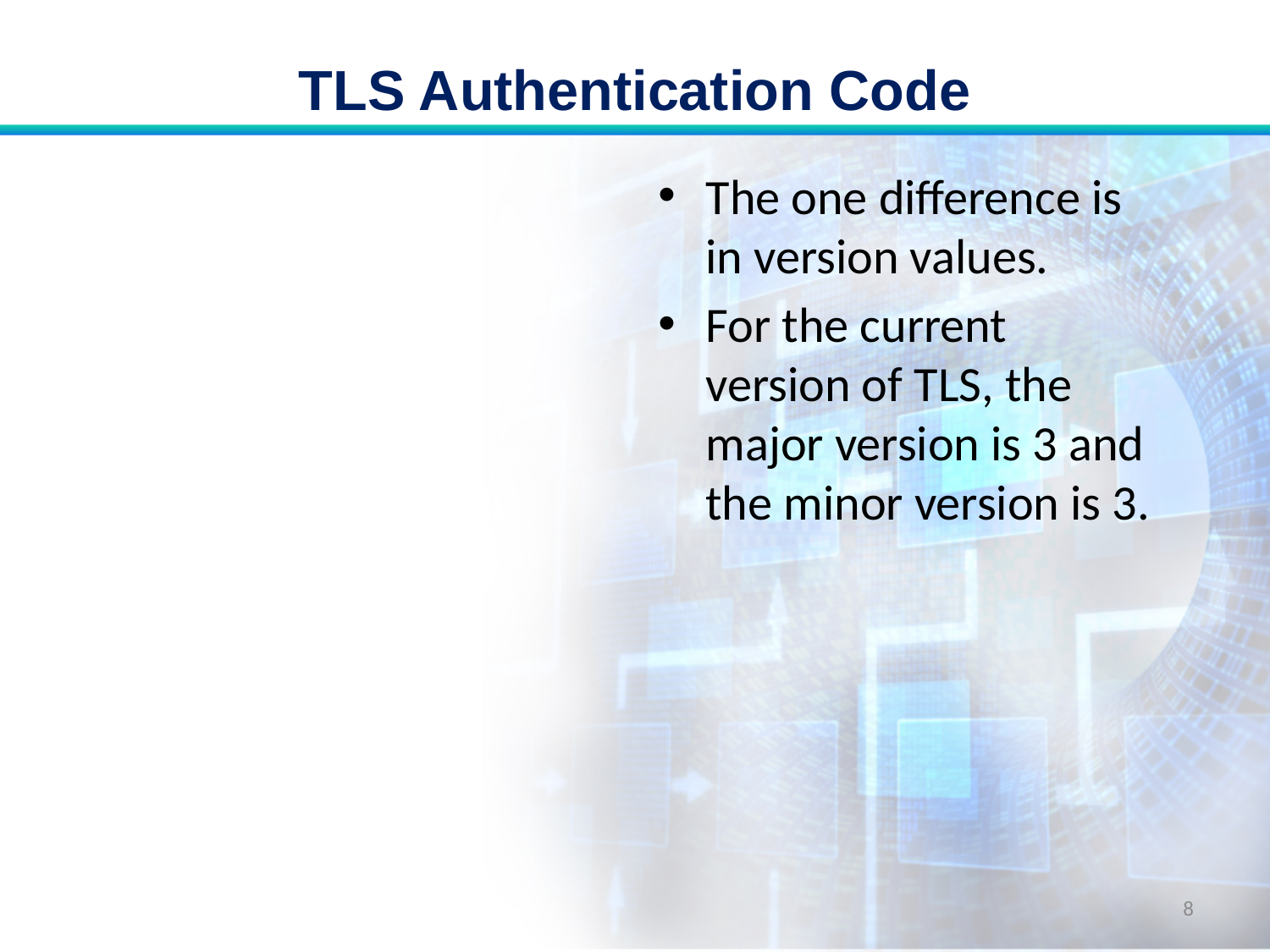

# TLS Authentication Code
The one difference is in version values.
For the current version of TLS, the major version is 3 and the minor version is 3.
8